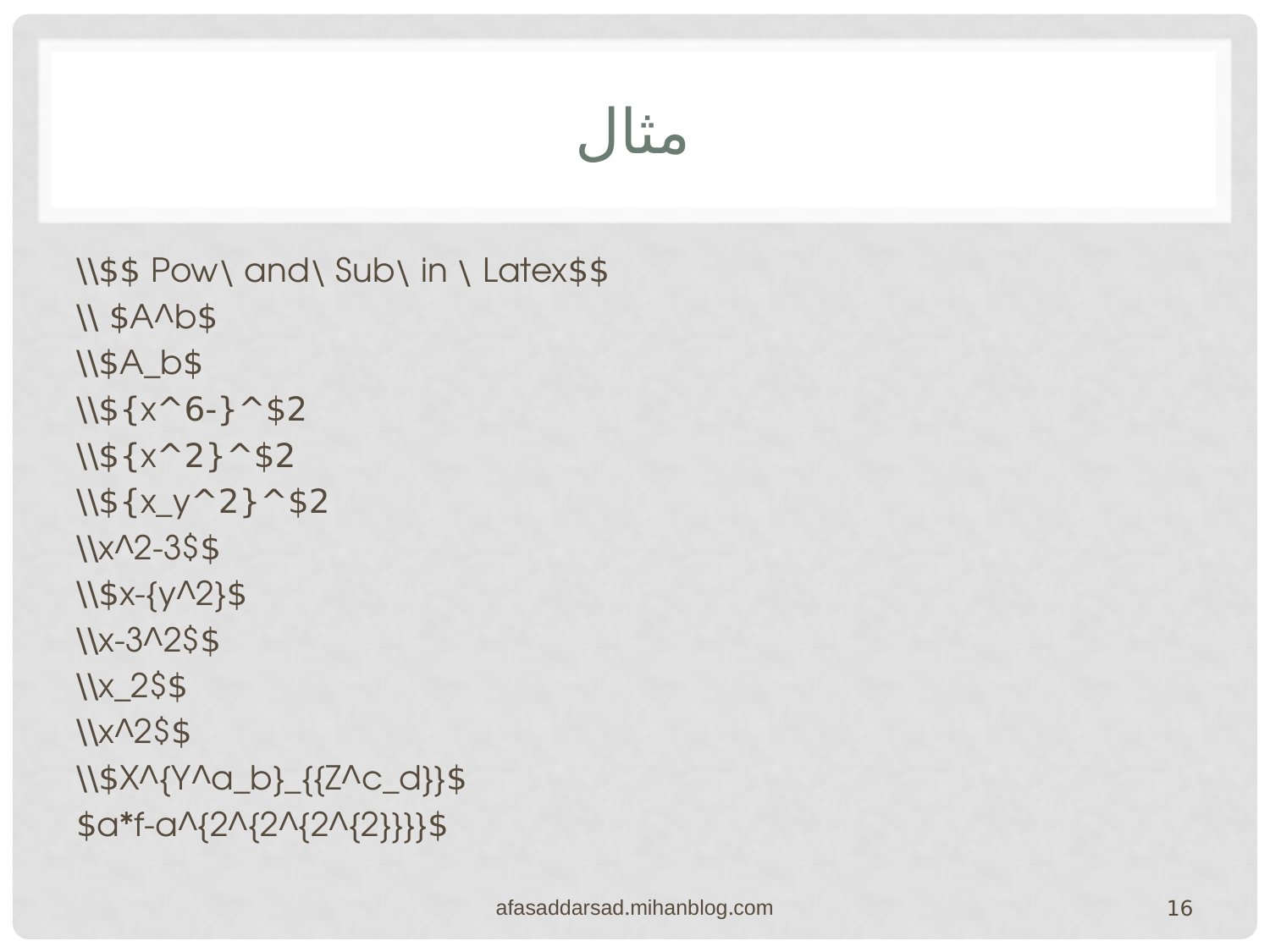

# مثال
$$Pow\ and\ Sub\ in \ Latex $$\\
$A^b$ \\
$A_b$\\
$2^{-6^x}$\\
$2^{2^x}$\\
$2^{2^x_y}$\\
$x^2-3$\\
$x-{y^2}$\\
$x-3^2$\\
$x_2$\\
$x^2$\\
$X^{Y^a_b}_{{Z^c_d}}$\\
$a*f-a^{2^{2^{2^{2}}}}$
afasaddarsad.mihanblog.com
16